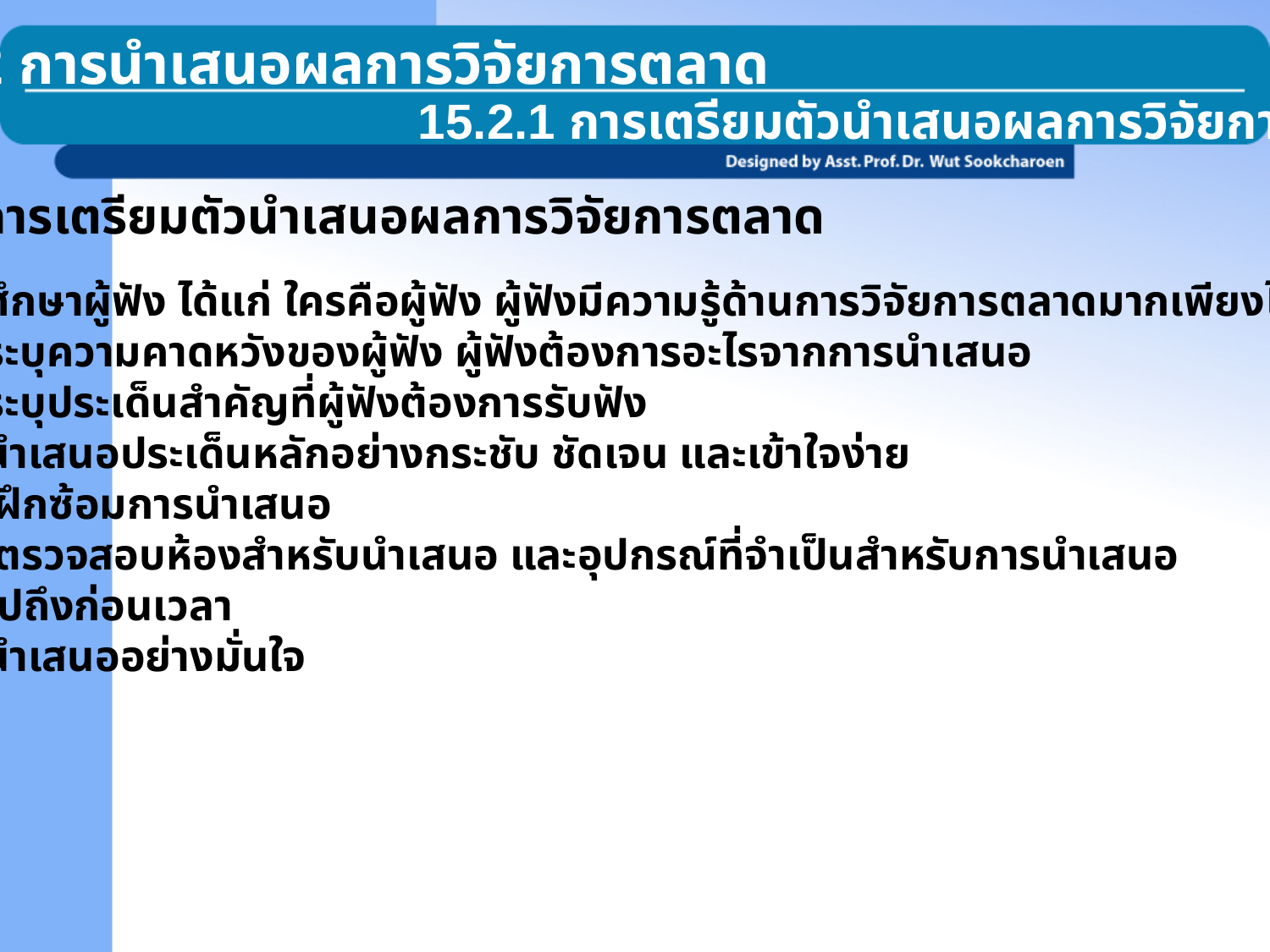

15.2 การนำเสนอผลการวิจัยการตลาด
15.2.1 การเตรียมตัวนำเสนอผลการวิจัยการตลาด
การเตรียมตัวนำเสนอผลการวิจัยการตลาด
ศึกษาผู้ฟัง ได้แก่ ใครคือผู้ฟัง ผู้ฟังมีความรู้ด้านการวิจัยการตลาดมากเพียงไร
ระบุความคาดหวังของผู้ฟัง ผู้ฟังต้องการอะไรจากการนำเสนอ
ระบุประเด็นสำคัญที่ผู้ฟังต้องการรับฟัง
นำเสนอประเด็นหลักอย่างกระชับ ชัดเจน และเข้าใจง่าย
 ฝึกซ้อมการนำเสนอ
 ตรวจสอบห้องสำหรับนำเสนอ และอุปกรณ์ที่จำเป็นสำหรับการนำเสนอ
ไปถึงก่อนเวลา
นำเสนออย่างมั่นใจ